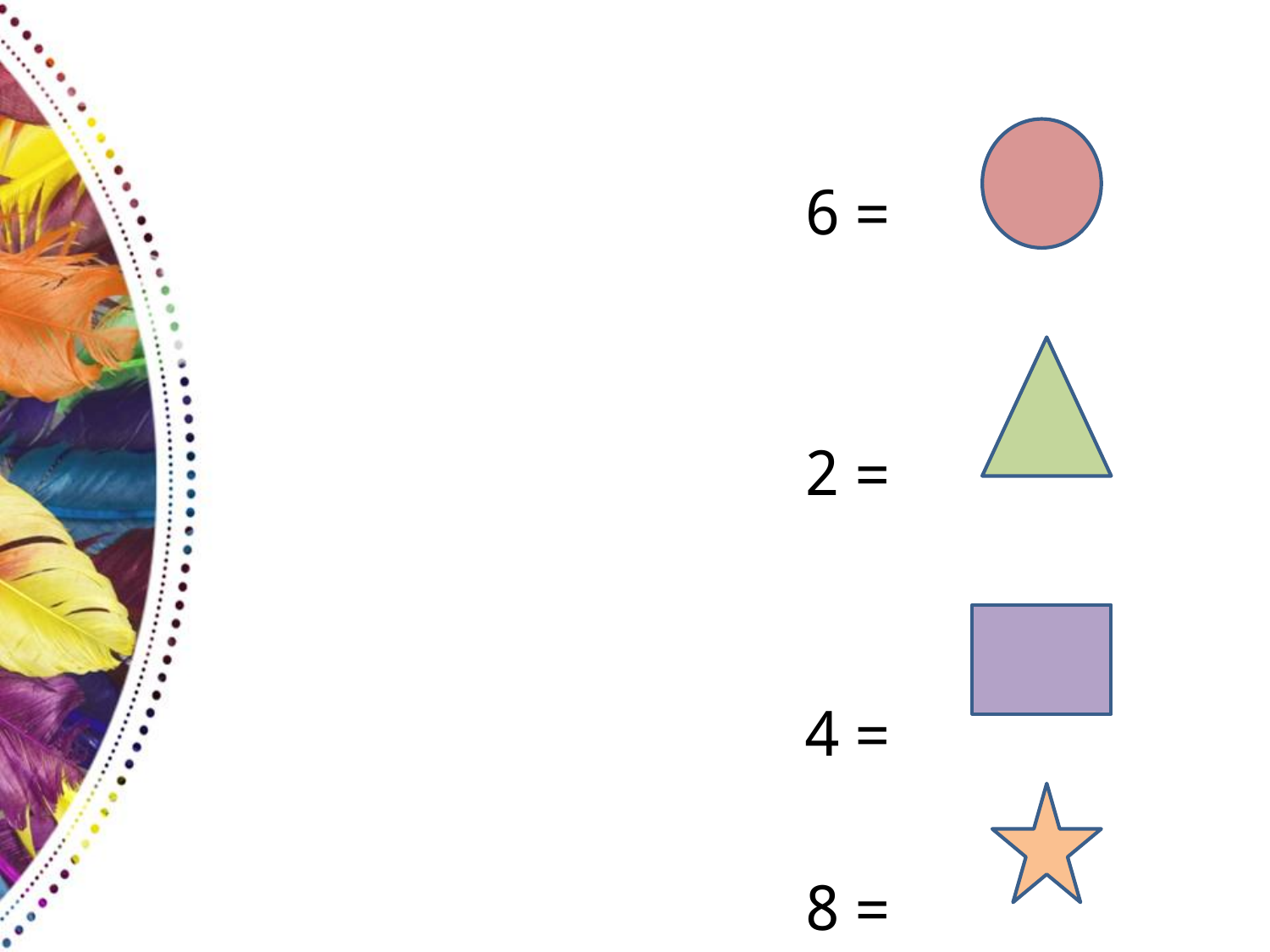

= 6

= 2

= 4

= 8